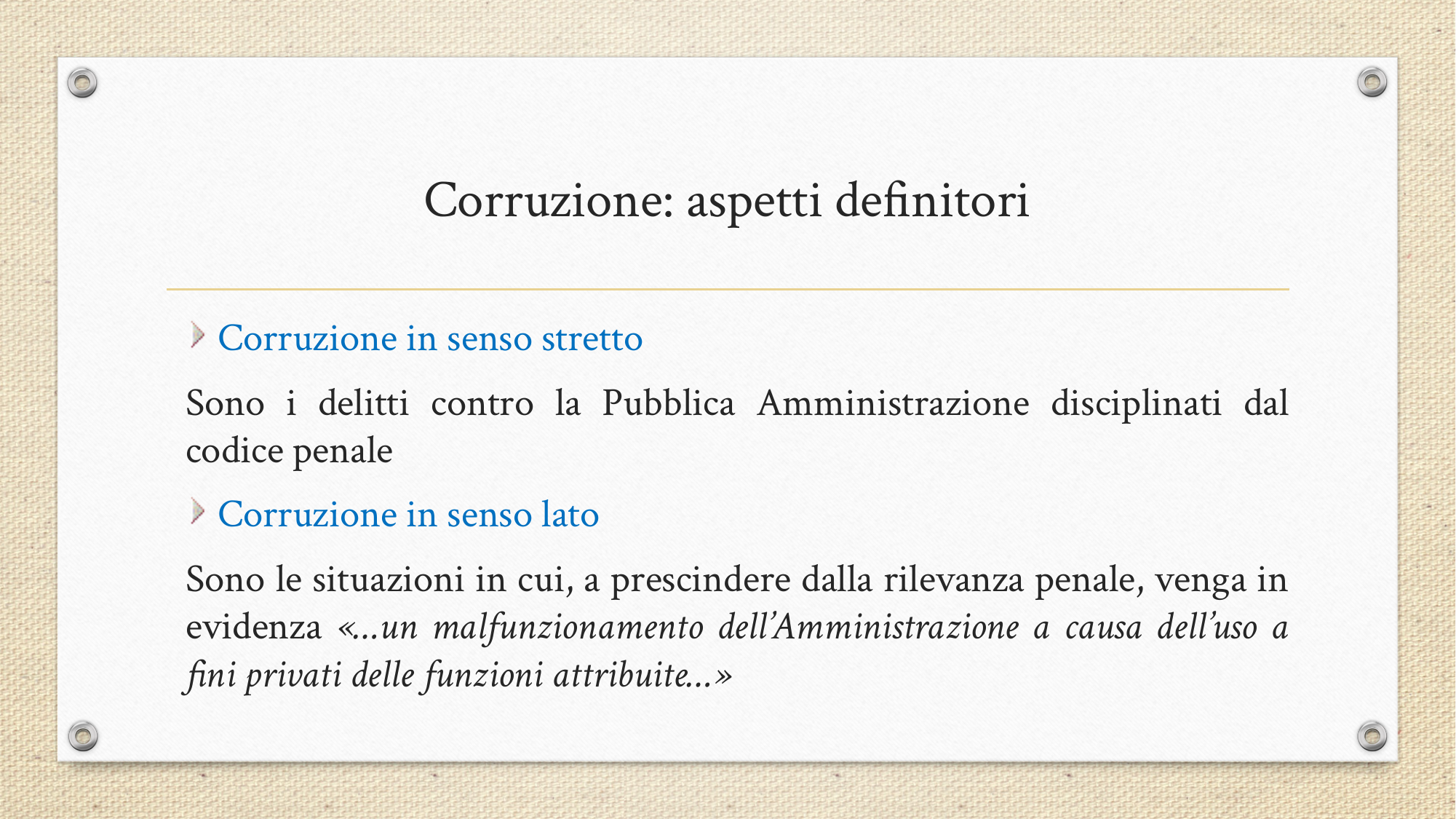

# Corruzione: aspetti definitori
Corruzione in senso stretto
Sono i delitti contro la Pubblica Amministrazione disciplinati dal codice penale
Corruzione in senso lato
Sono le situazioni in cui, a prescindere dalla rilevanza penale, venga in evidenza «…un malfunzionamento dell’Amministrazione a causa dell’uso a fini privati delle funzioni attribuite…»